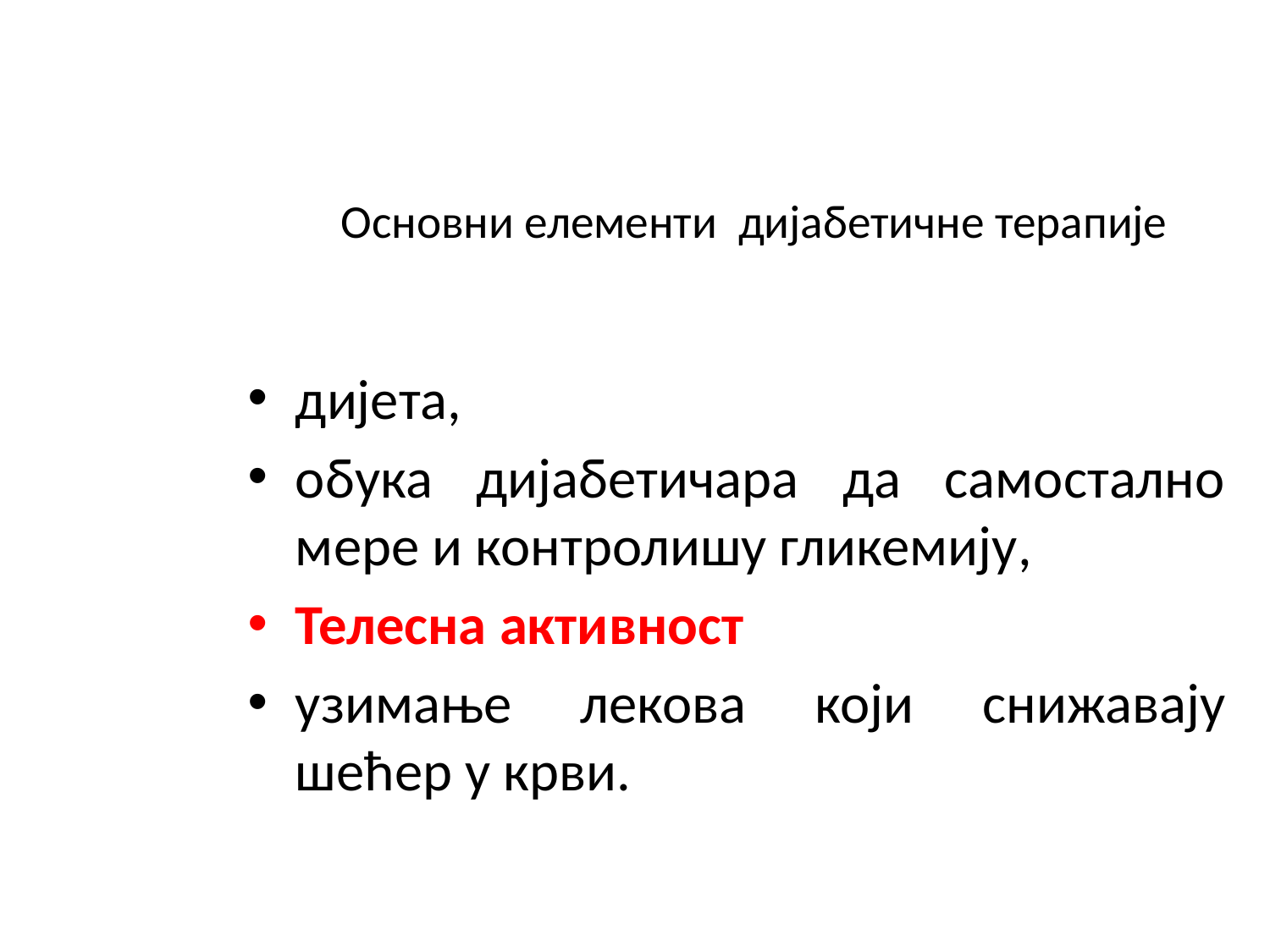

# Основни елементи  дијабетичне терапије
дијета,
обука дијабетичара да самостално мере и контролишу гликемију,
Телесна активност
узимање лекова који снижавају шећер у крви.